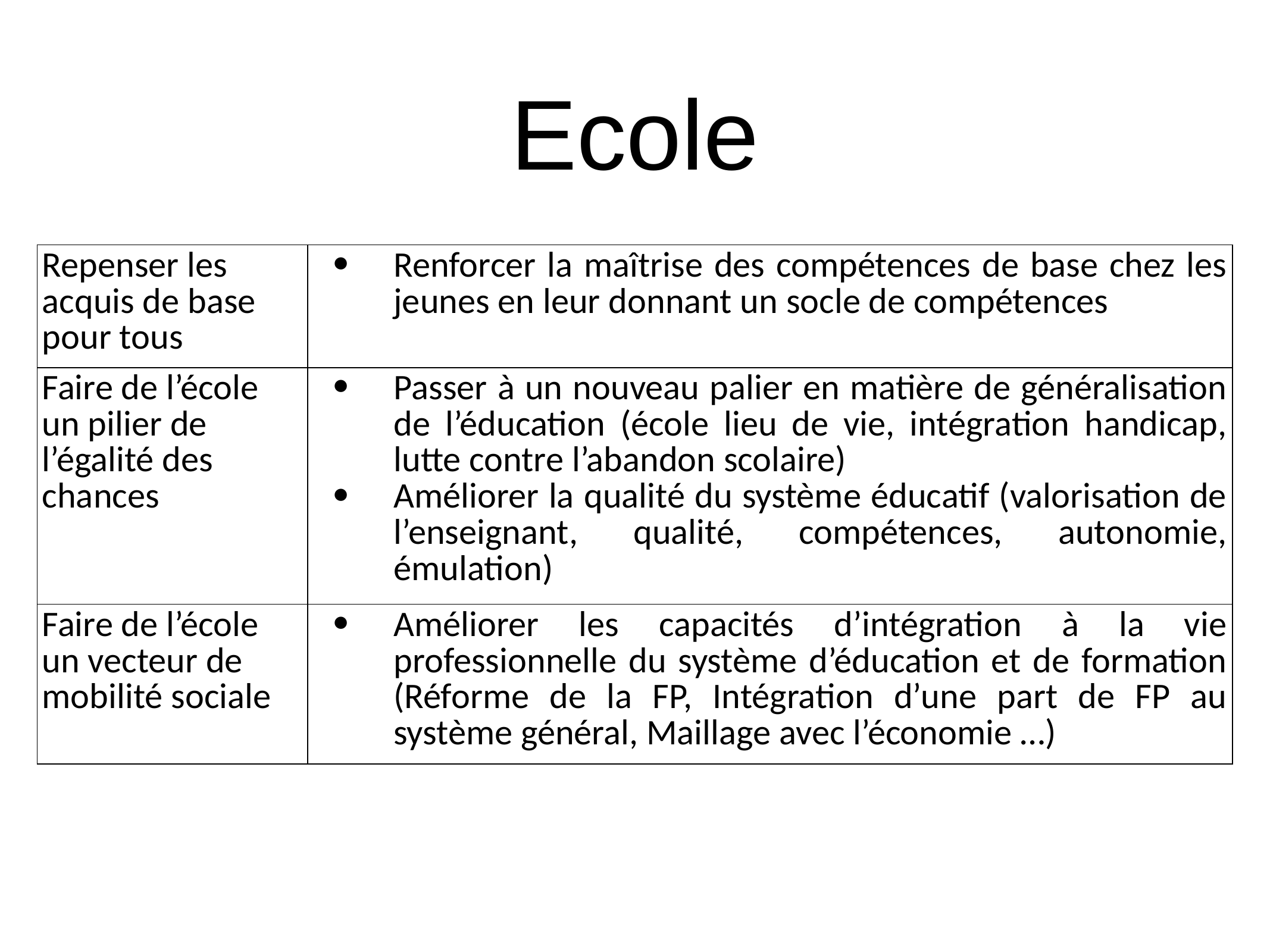

# Ecole
| Repenser les acquis de base pour tous | Renforcer la maîtrise des compétences de base chez les jeunes en leur donnant un socle de compétences |
| --- | --- |
| Faire de l’école un pilier de l’égalité des chances | Passer à un nouveau palier en matière de généralisation de l’éducation (école lieu de vie, intégration handicap, lutte contre l’abandon scolaire) Améliorer la qualité du système éducatif (valorisation de l’enseignant, qualité, compétences, autonomie, émulation) |
| Faire de l’école un vecteur de mobilité sociale | Améliorer les capacités d’intégration à la vie professionnelle du système d’éducation et de formation (Réforme de la FP, Intégration d’une part de FP au système général, Maillage avec l’économie …) |